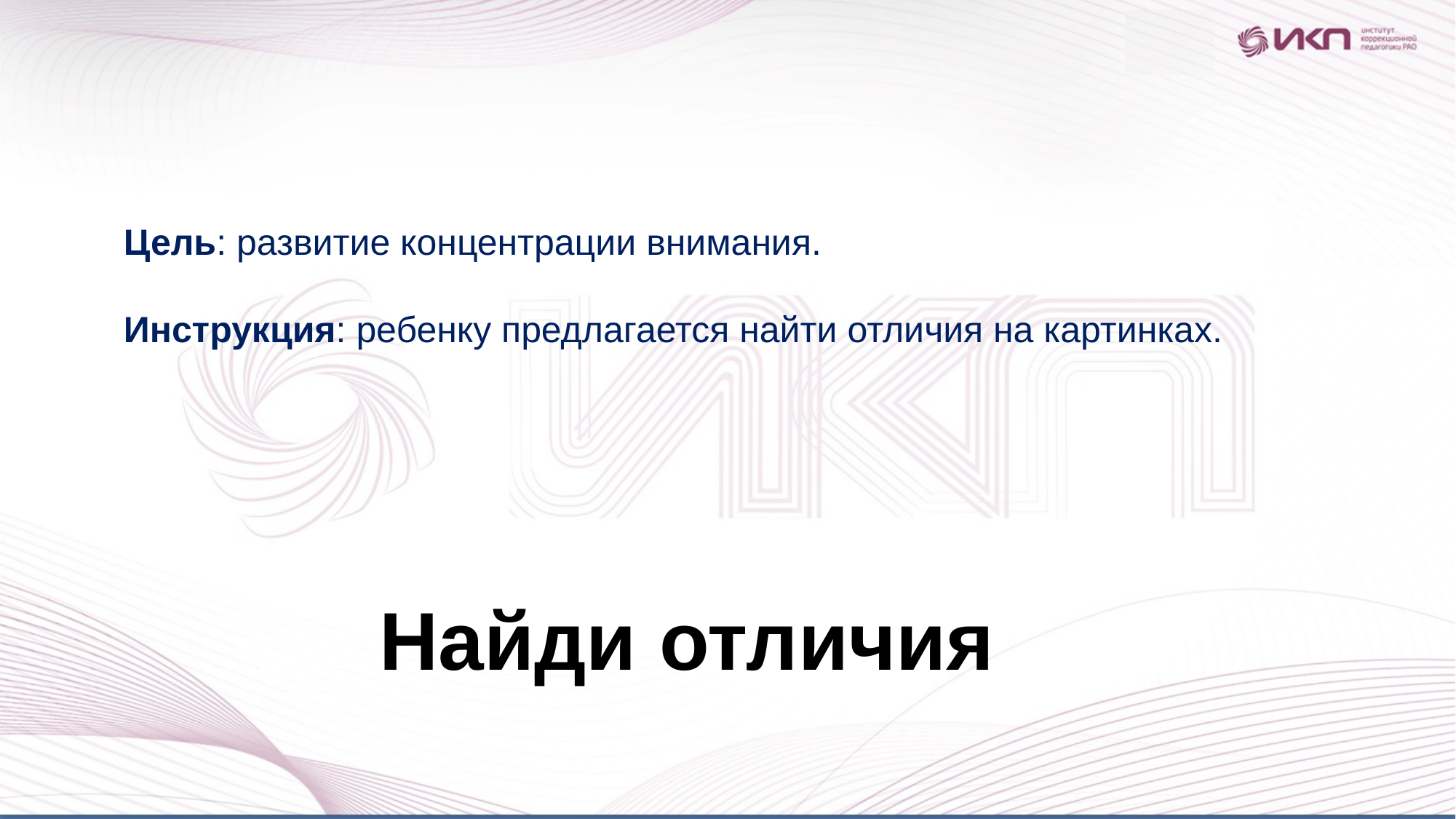

Цель: развитие концентрации внимания.

Инструкция: ребенку предлагается найти отличия на картинках.
Найди отличия